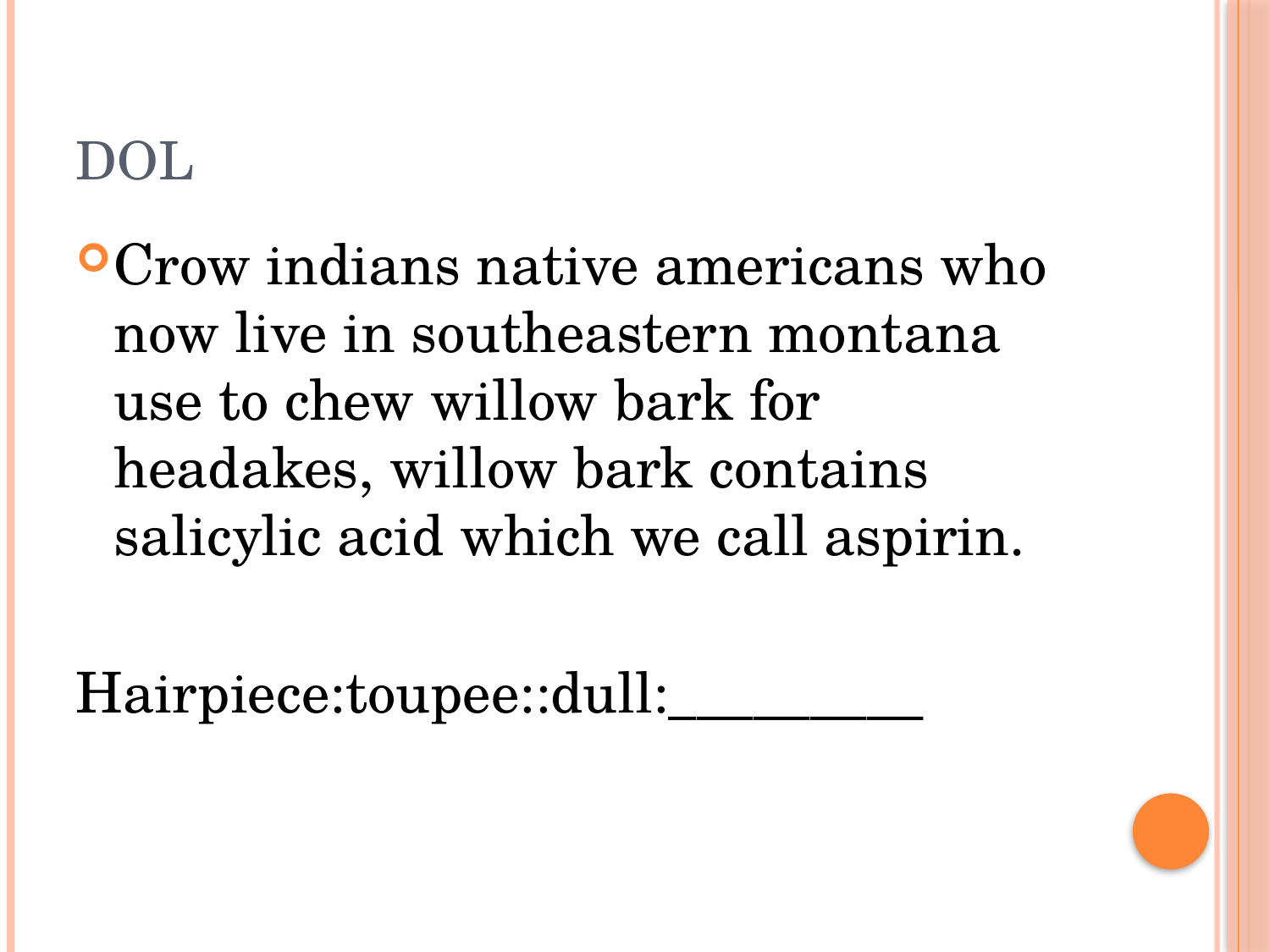

# DOL
Crow indians native americans who now live in southeastern montana use to chew willow bark for headakes, willow bark contains salicylic acid which we call aspirin.

Hairpiece:toupee::dull:_________